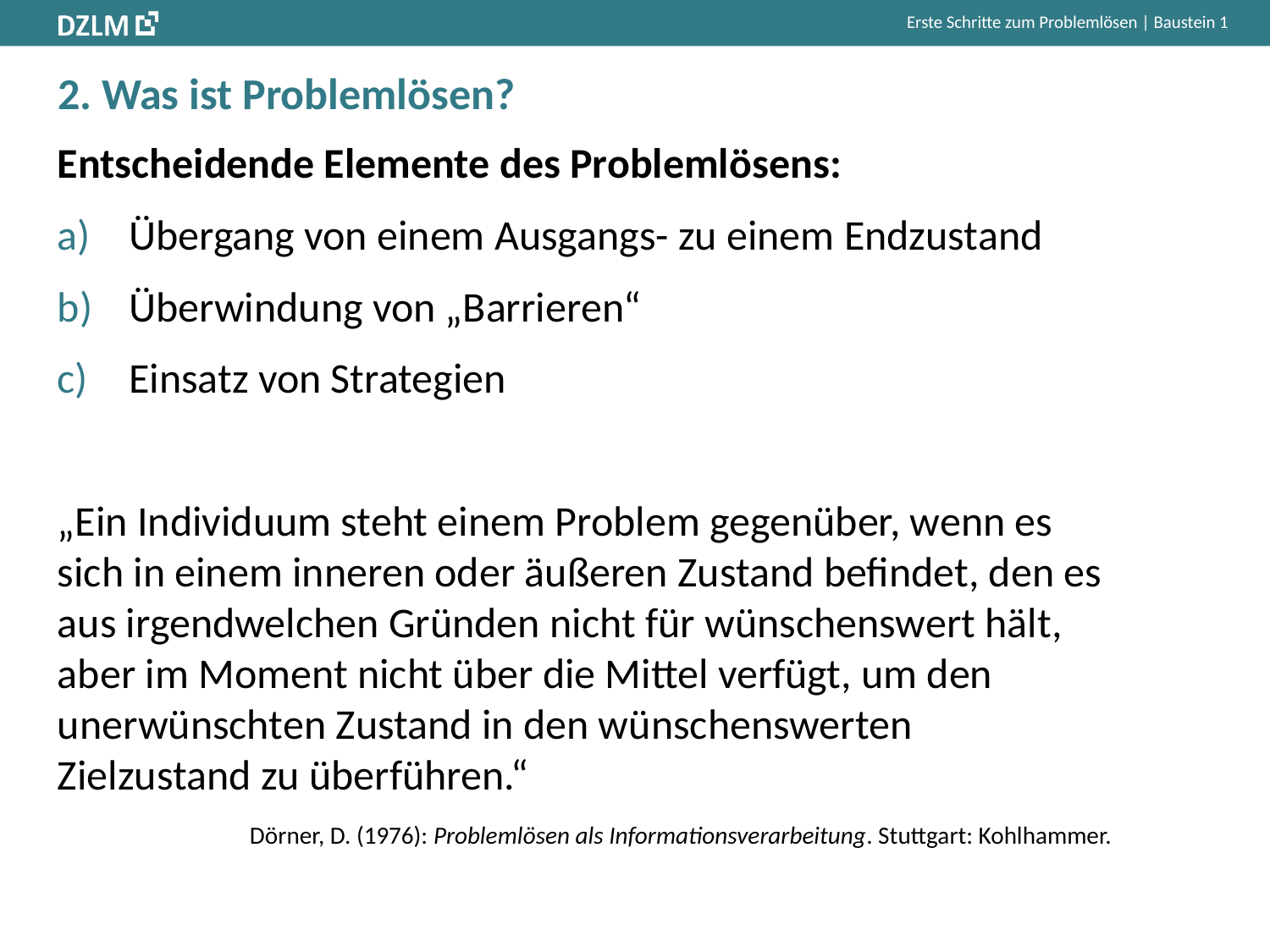

# 2. Was ist Problemlösen?
Entscheidende Elemente des Problemlösens:
Übergang von einem Ausgangs- zu einem Endzustand
Überwindung von „Barrieren“
Einsatz von Strategien

„Ein Individuum steht einem Problem gegenüber, wenn es sich in einem inneren oder äußeren Zustand befindet, den es aus irgendwelchen Gründen nicht für wünschenswert hält, aber im Moment nicht über die Mittel verfügt, um den unerwünschten Zustand in den wünschenswerten Zielzustand zu überführen.“
Dörner, D. (1976): Problemlösen als Informationsverarbeitung. Stuttgart: Kohlhammer.